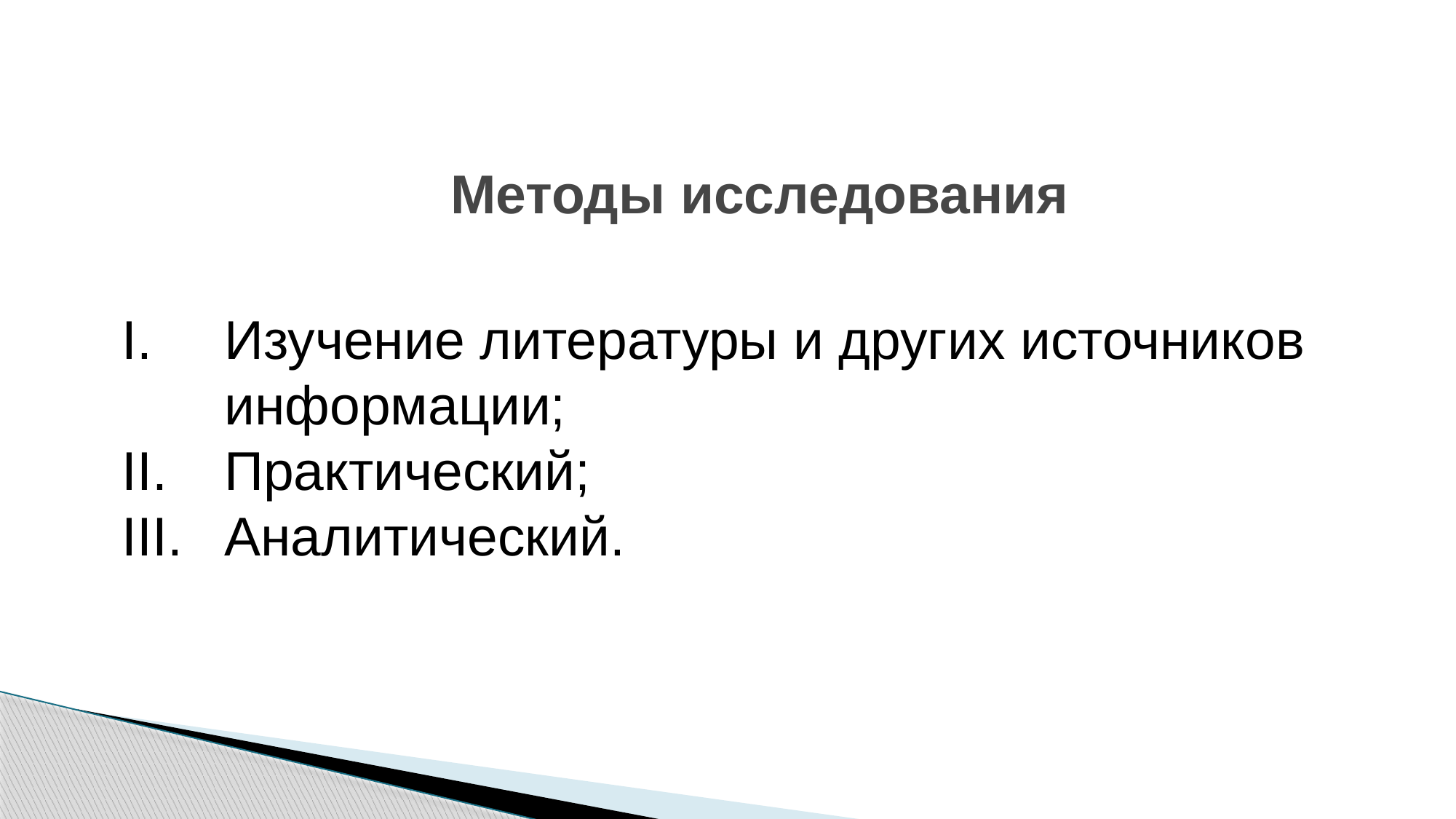

# Методы исследования
Изучение литературы и других источников информации;
Практический;
Аналитический.